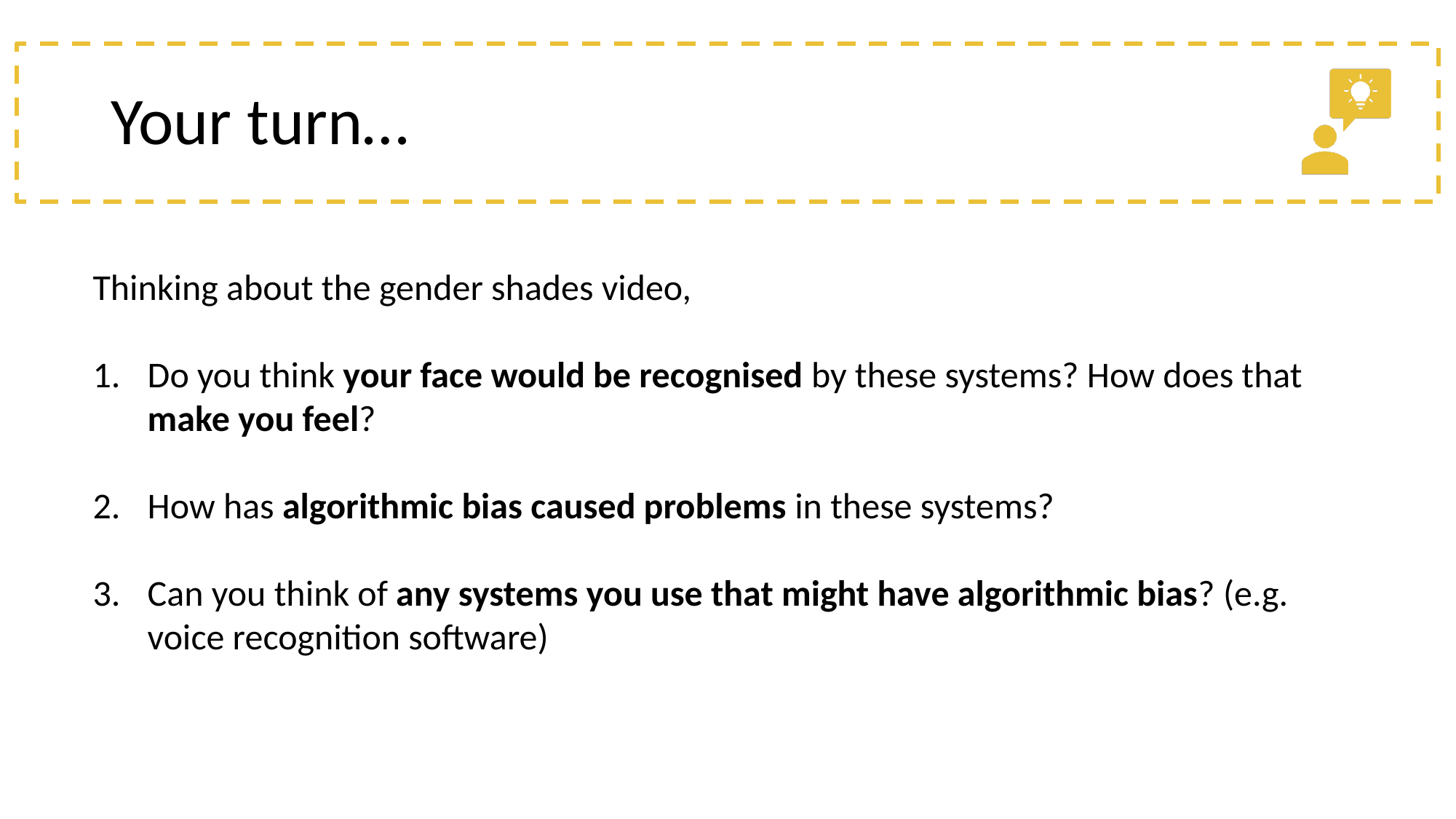

# Your turn…
Thinking about the gender shades video,

Do you think your face would be recognised by these systems? How does that make you feel?

How has algorithmic bias caused problems in these systems?

Can you think of any systems you use that might have algorithmic bias? (e.g. voice recognition software)